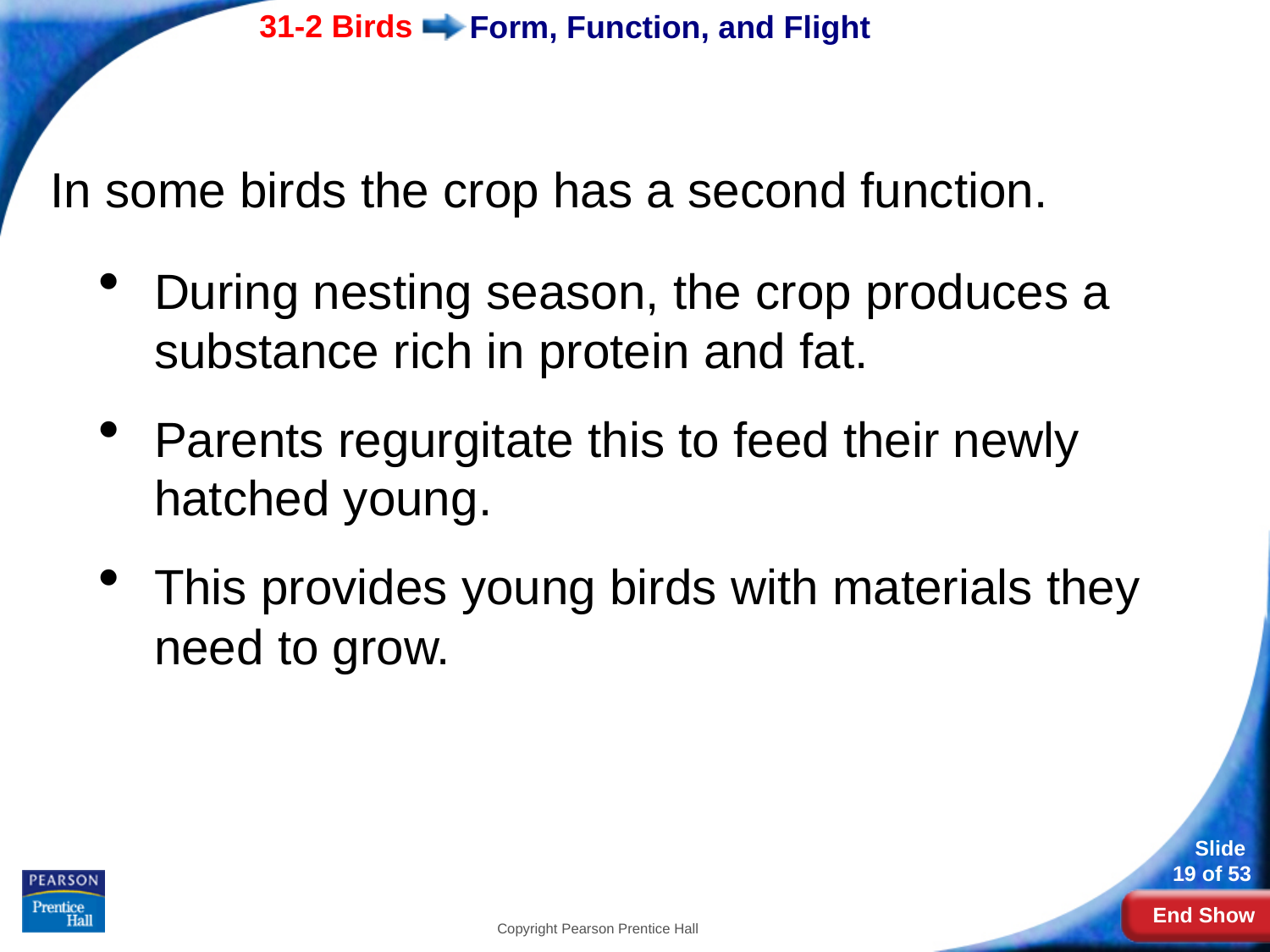

# Form, Function, and Flight
In some birds the crop has a second function.
During nesting season, the crop produces a substance rich in protein and fat.
Parents regurgitate this to feed their newly hatched young.
This provides young birds with materials they need to grow.
Copyright Pearson Prentice Hall